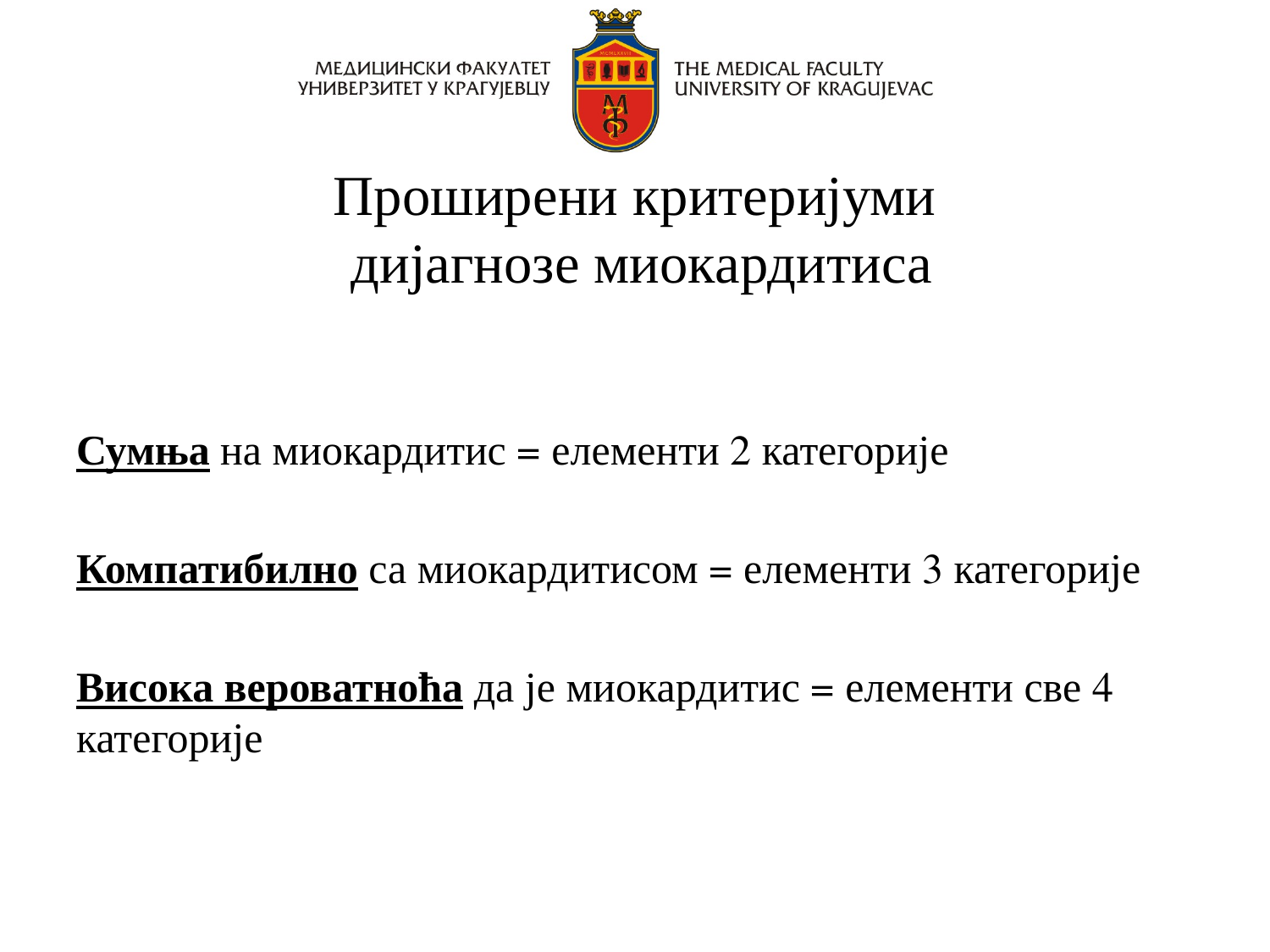

# Проширени критеријуми дијагнозе миокардитиса
Сумња на миокардитис = елементи 2 категорије

Компатибилно са миокардитисом = елементи 3 категорије

Висока вероватноћа да је миокардитис = елементи све 4 категорије